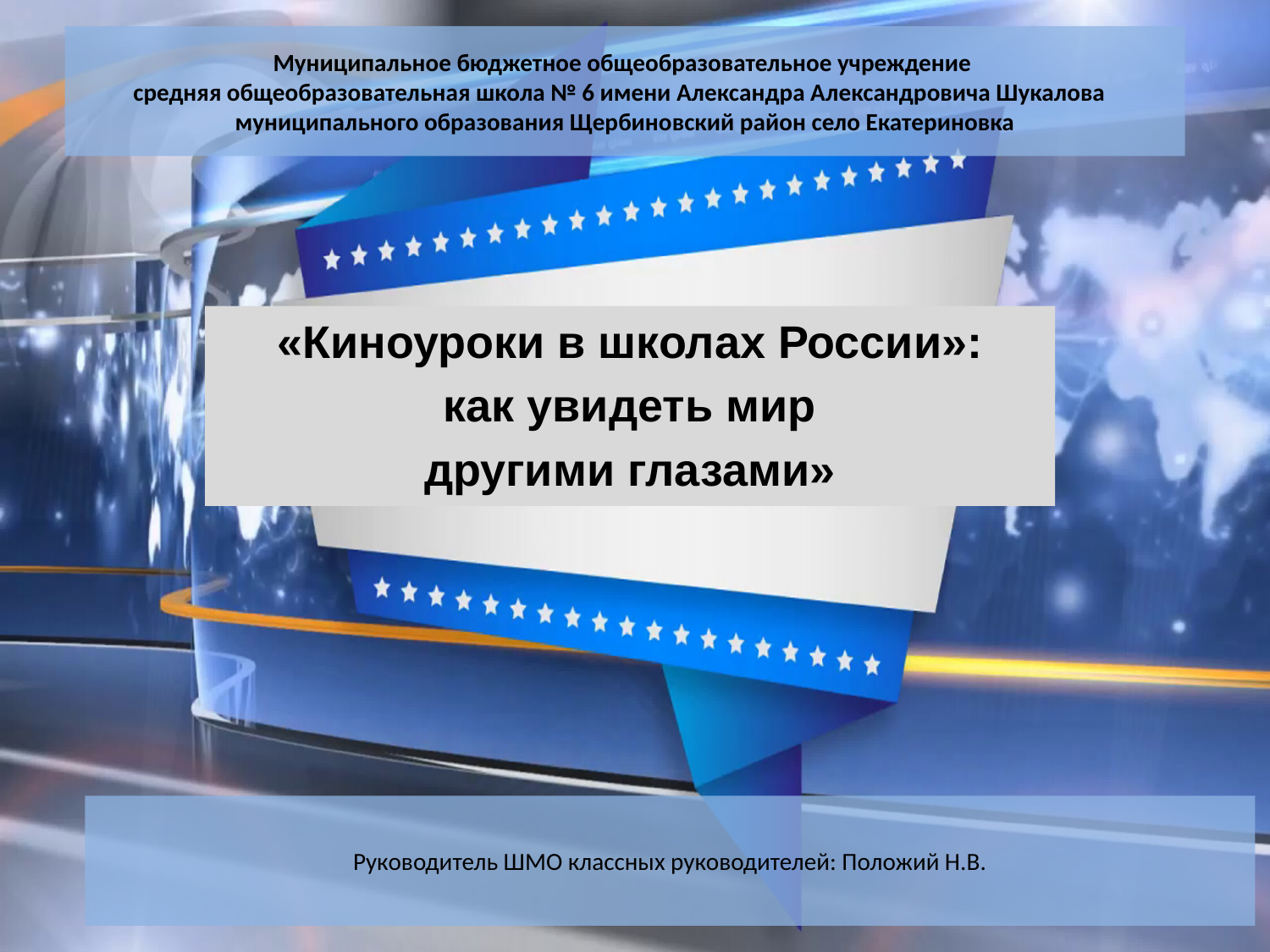

# Муниципальное бюджетное общеобразовательное учреждение  средняя общеобразовательная школа № 6 имени Александра Александровича Шукалова   муниципального образования Щербиновский район село Екатериновка
«Киноуроки в школах России»:
 как увидеть мир
другими глазами»

Руководитель ШМО классных руководителей: Положий Н.В.